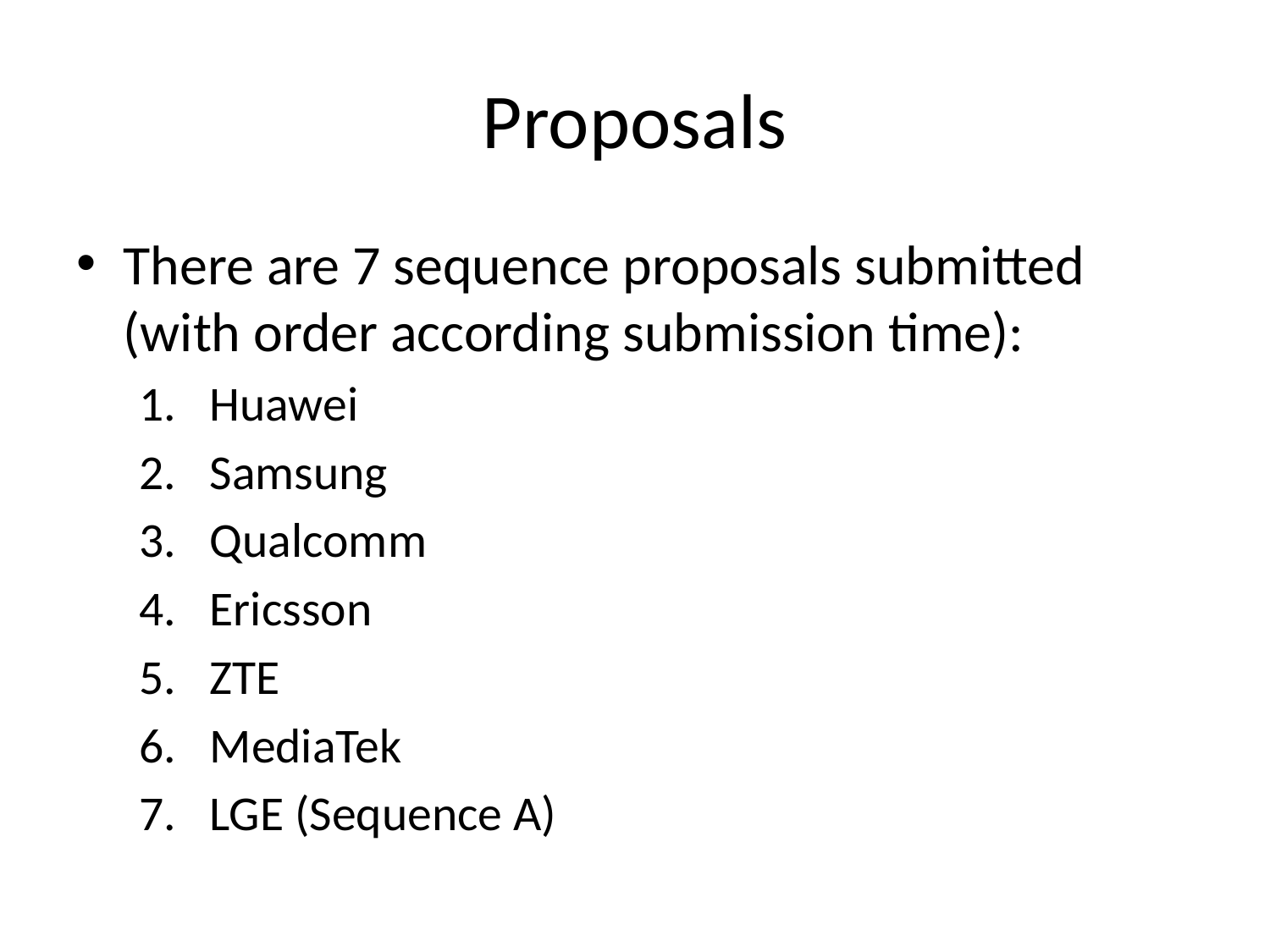

# Proposals
There are 7 sequence proposals submitted (with order according submission time):
Huawei
Samsung
Qualcomm
Ericsson
ZTE
MediaTek
LGE (Sequence A)